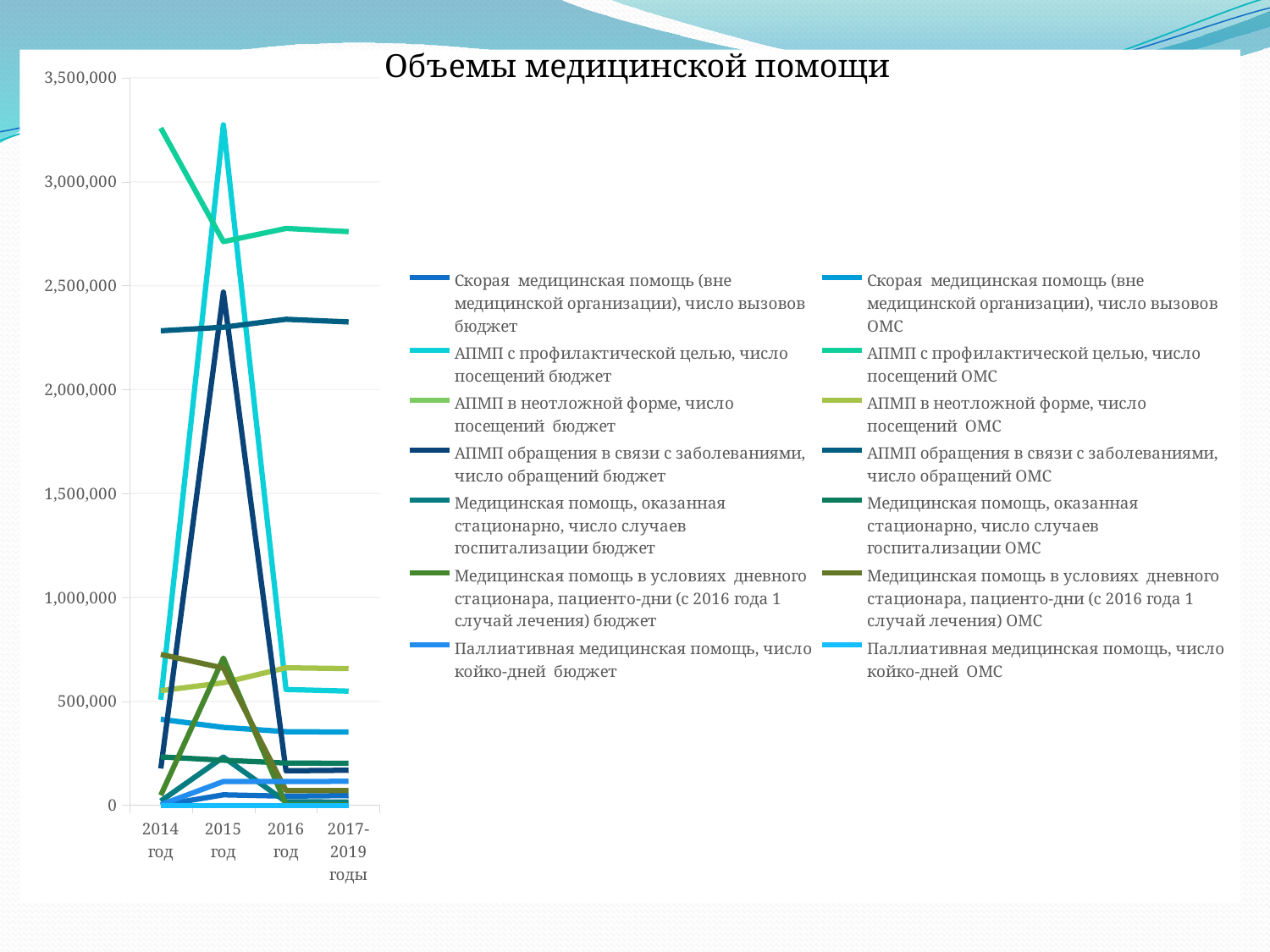

Объемы медицинской помощи

### Chart

| Category | Скорая  медицинская помощь (вне медицинской организации), число вызовов бюджет | Скорая  медицинская помощь (вне медицинской организации), число вызовов ОМС | АПМП с профилактической целью, число посещений бюджет | АПМП с профилактической целью, число посещений ОМС | АПМП в неотложной форме, число посещений  бюджет | АПМП в неотложной форме, число посещений  ОМС | АПМП обращения в связи с заболеваниями, число обращений бюджет | АПМП обращения в связи с заболеваниями, число обращений ОМС | Медицинская помощь, оказанная стационарно, число случаев госпитализации бюджет | Медицинская помощь, оказанная стационарно, число случаев госпитализации ОМС | Медицинская помощь в условиях  дневного стационара, пациенто-дни (с 2016 года 1 случай лечения) бюджет | Медицинская помощь в условиях  дневного стационара, пациенто-дни (с 2016 года 1 случай лечения) ОМС | Паллиативная медицинская помощь, число койко-дней  бюджет | Паллиативная медицинская помощь, число койко-дней  ОМС |
|---|---|---|---|---|---|---|---|---|---|---|---|---|---|---|
| 2014 год | 0.0 | 413764.0 | 507926.0 | 3258598.0 | 0.0 | 551351.0 | 177139.0 | 2283200.0 | 20311.0 | 232835.0 | 48515.0 | 725889.0 | 2543.0 | 0.0 |
| 2015 год | 50289.0 | 374956.0 | 3273974.0 | 2711944.0 | 0.0 | 589553.0 | 2468916.0 | 2300076.0 | 231981.0 | 216955.0 | 708178.0 | 660229.0 | 114503.0 | 0.0 |
| 2016 год | 43810.0 | 354320.0 | 557153.0 | 2775503.0 | 0.0 | 661396.0 | 165957.0 | 2338509.0 | 17100.0 | 203309.0 | 3150.0 | 70864.0 | 114010.0 | 0.0 |
| 2017-2019 годы | 46762.0 | 352358.0 | 549136.0 | 2760141.0 | 0.0 | 657736.0 | 168618.0 | 2325565.0 | 15740.0 | 202183.0 | 1833.0 | 70472.0 | 115450.0 | 0.0 |